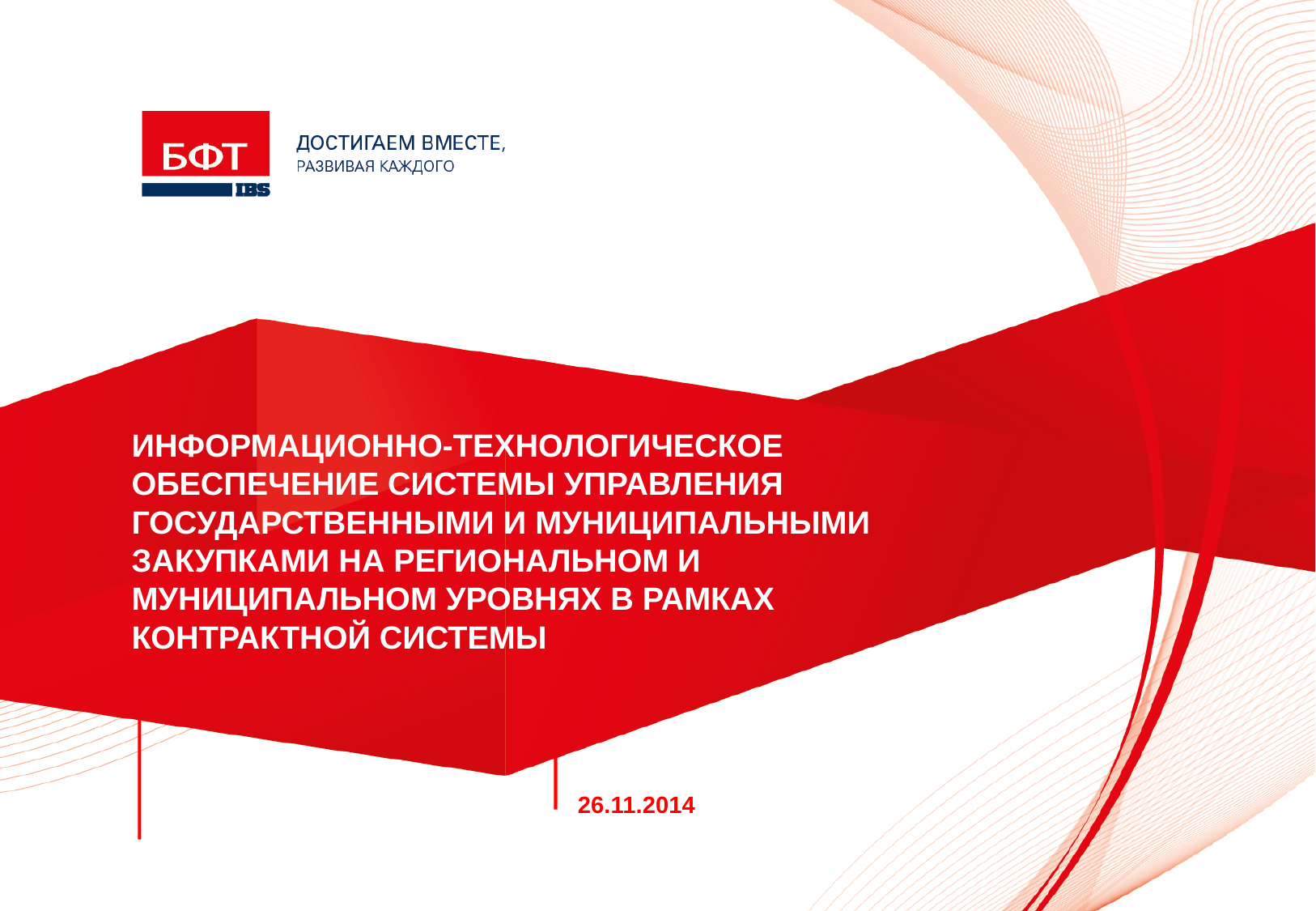

# информационно-технологическое обеспечение системы управления государственными и муниципальными закупками на региональном и муниципальном уровнях в рамках контрактной системы